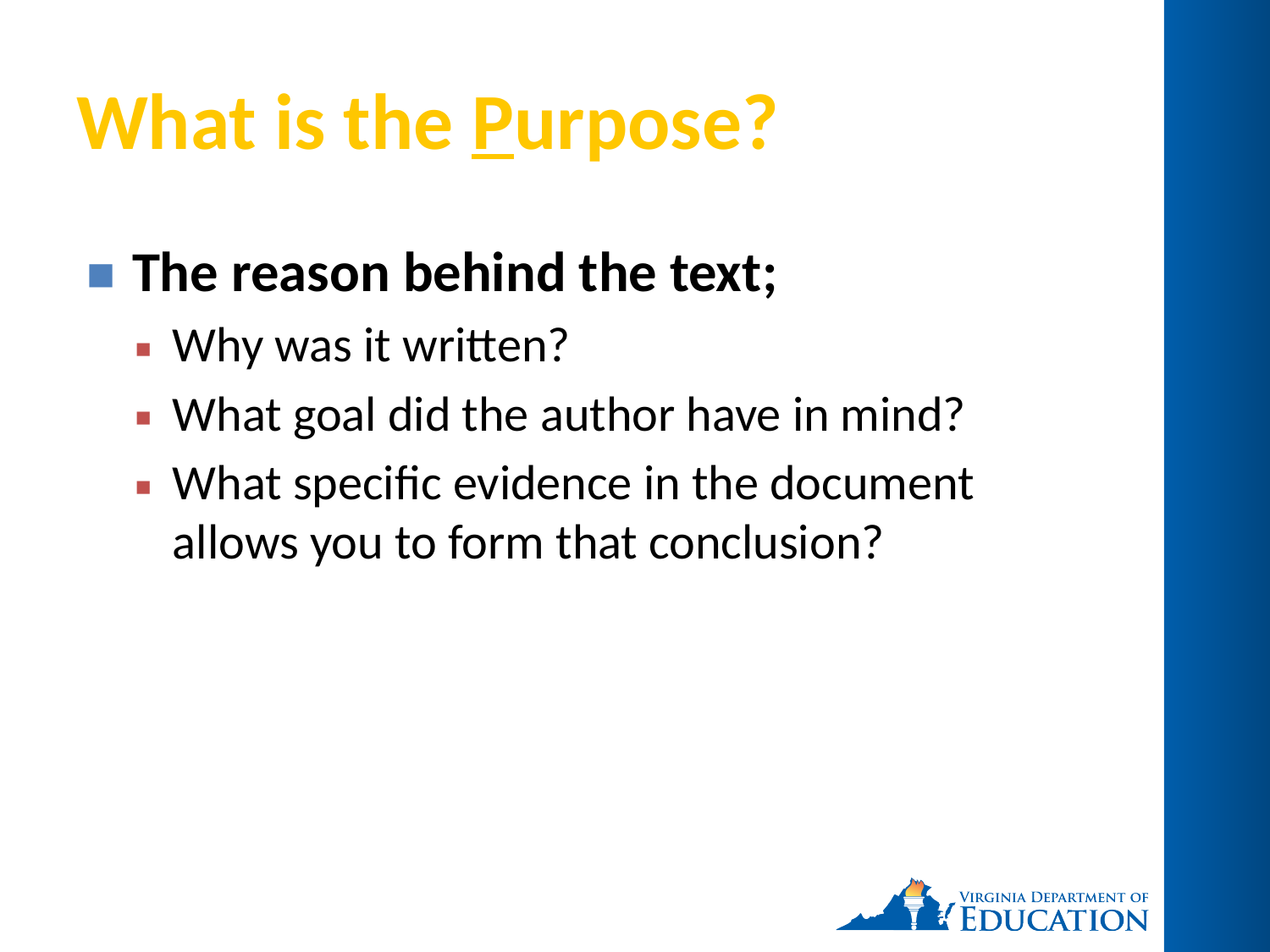

# What is the Purpose?
The reason behind the text;
Why was it written?
What goal did the author have in mind?
What specific evidence in the document allows you to form that conclusion?